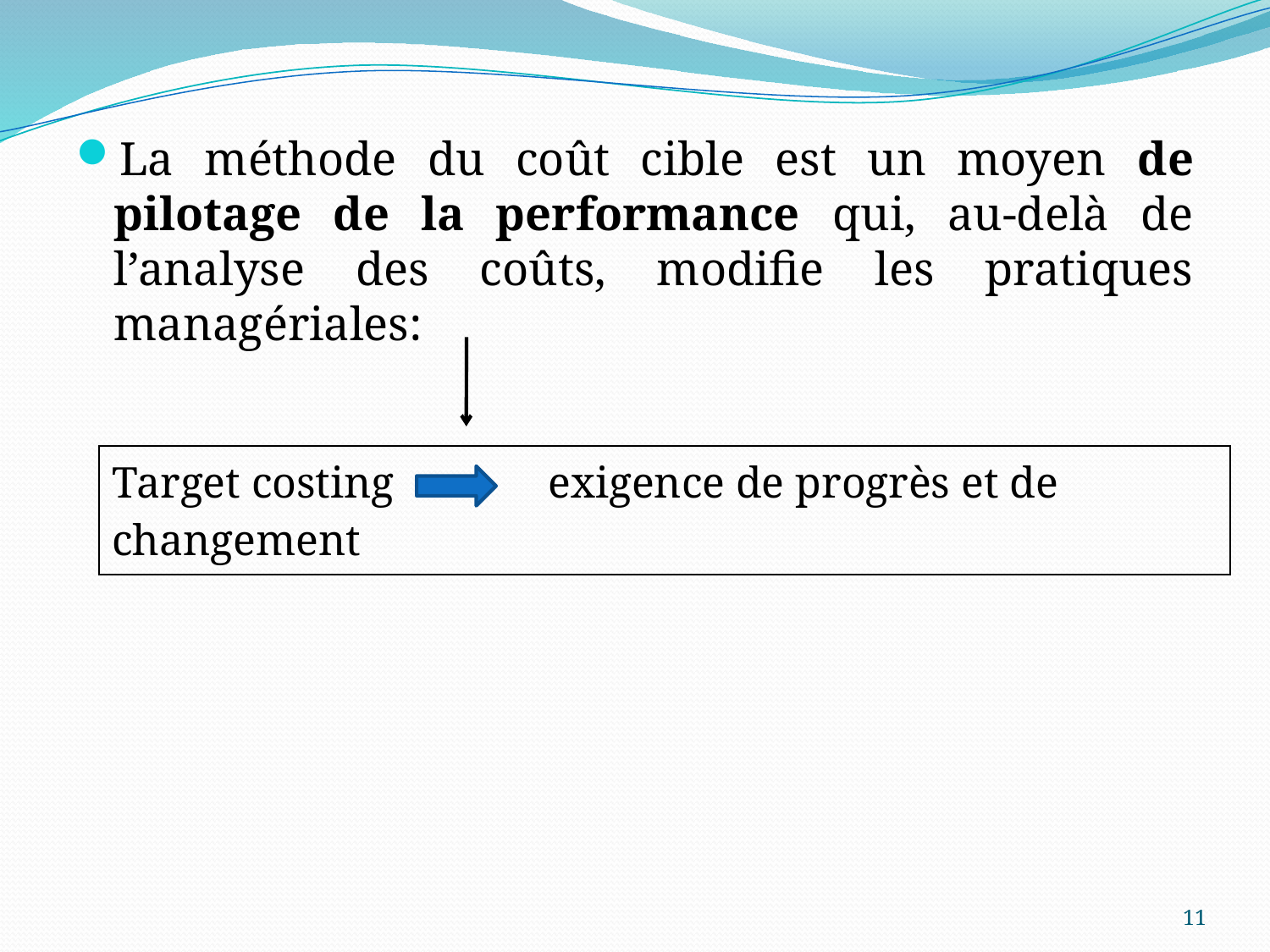

La méthode du coût cible est un moyen de pilotage de la performance qui, au-delà de l’analyse des coûts, modifie les pratiques managériales:

| Target costing exigence de progrès et de changement |
| --- |

11